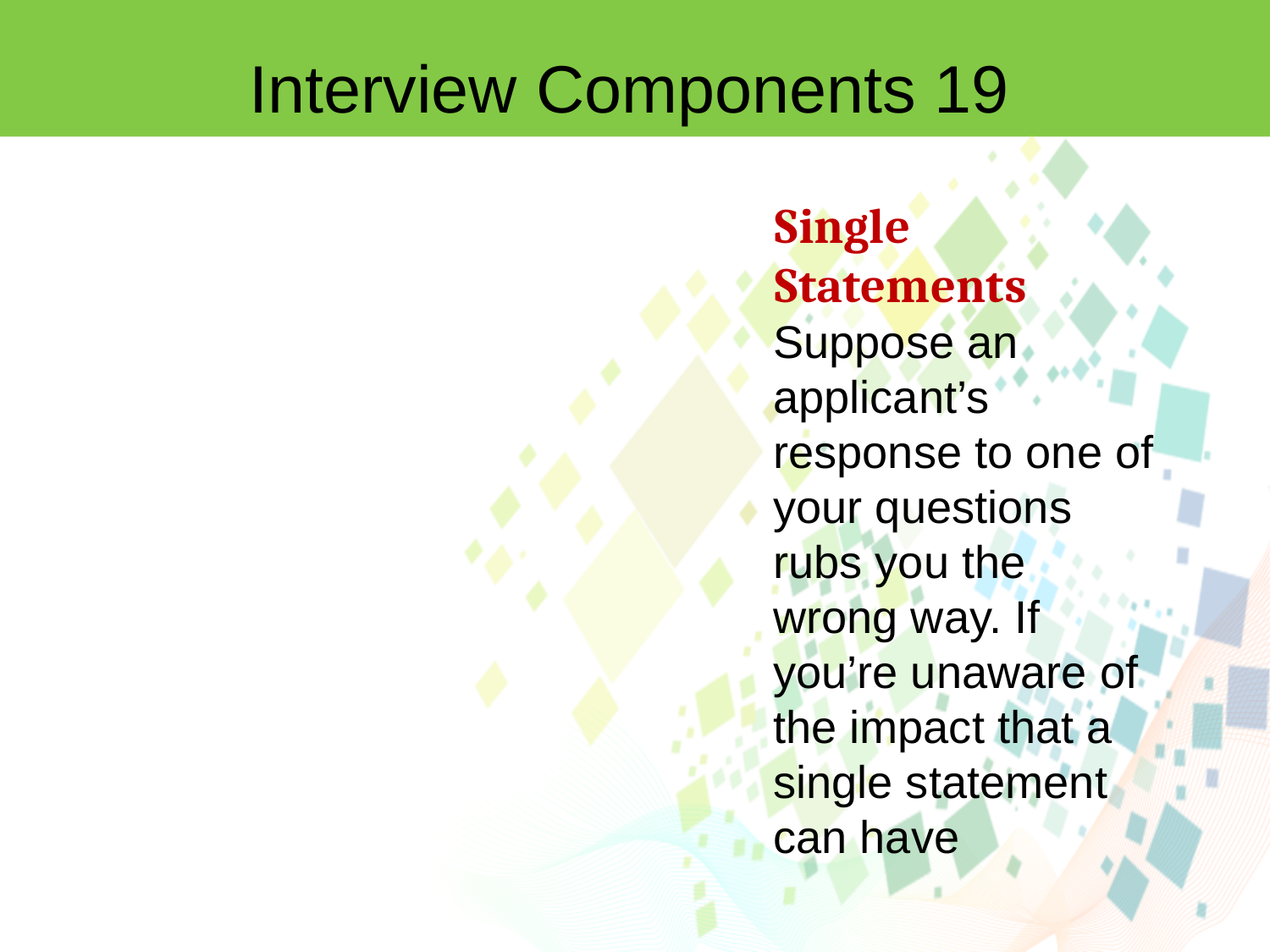

Interview Components 19
Single Statements
Suppose an applicant’s response to one of your questions rubs you the wrong way. If you’re unaware of the impact that a single statement can have